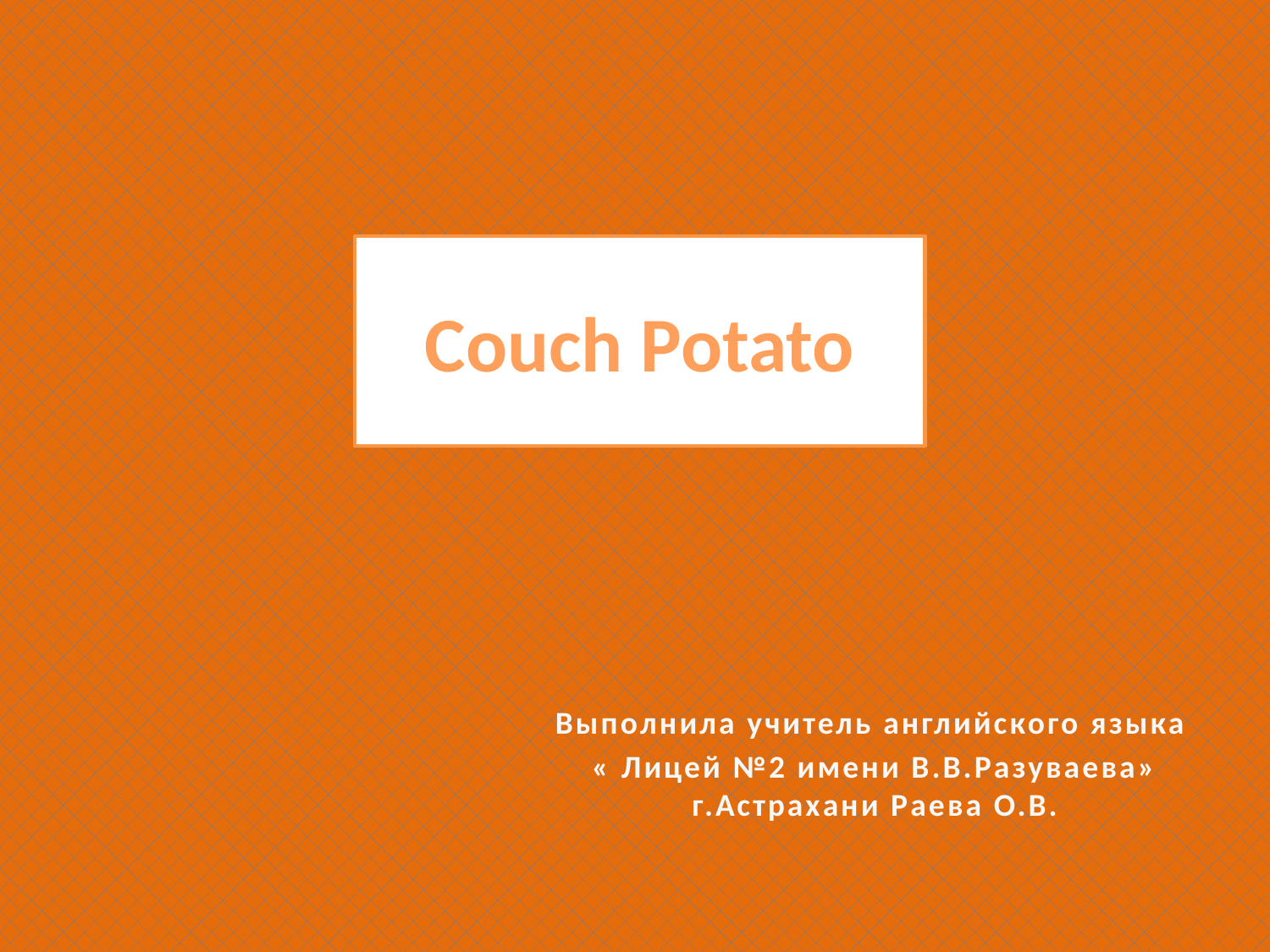

# Couch Potato
Выполнила учитель английского языка
« Лицей №2 имени В.В.Разуваева» г.Астрахани Раева О.В.